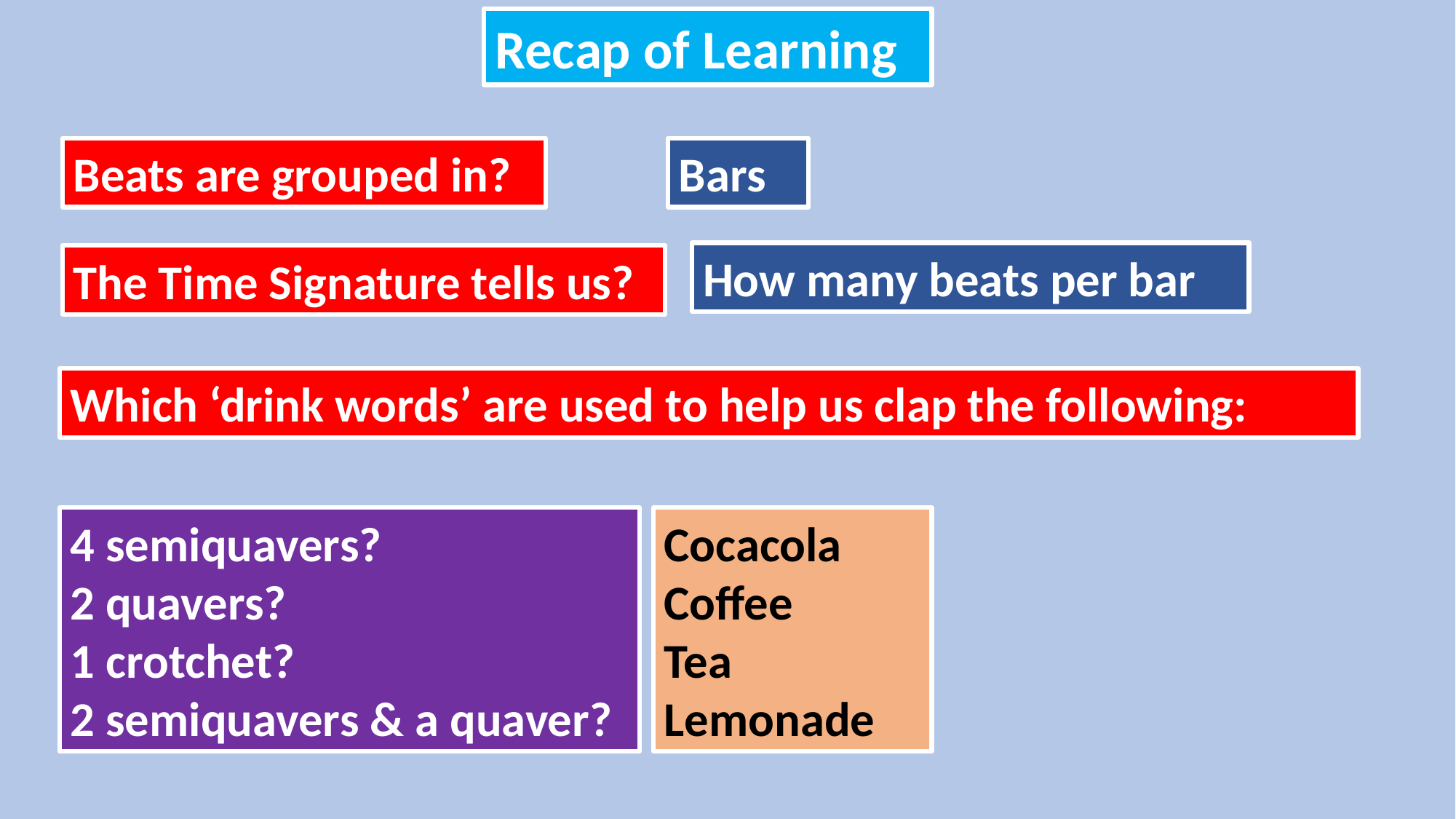

Recap of Learning
Bars
Beats are grouped in?
How many beats per bar
The Time Signature tells us?
Which ‘drink words’ are used to help us clap the following:
4 semiquavers?
2 quavers?
1 crotchet?
2 semiquavers & a quaver?
Cocacola
Coffee
Tea
Lemonade